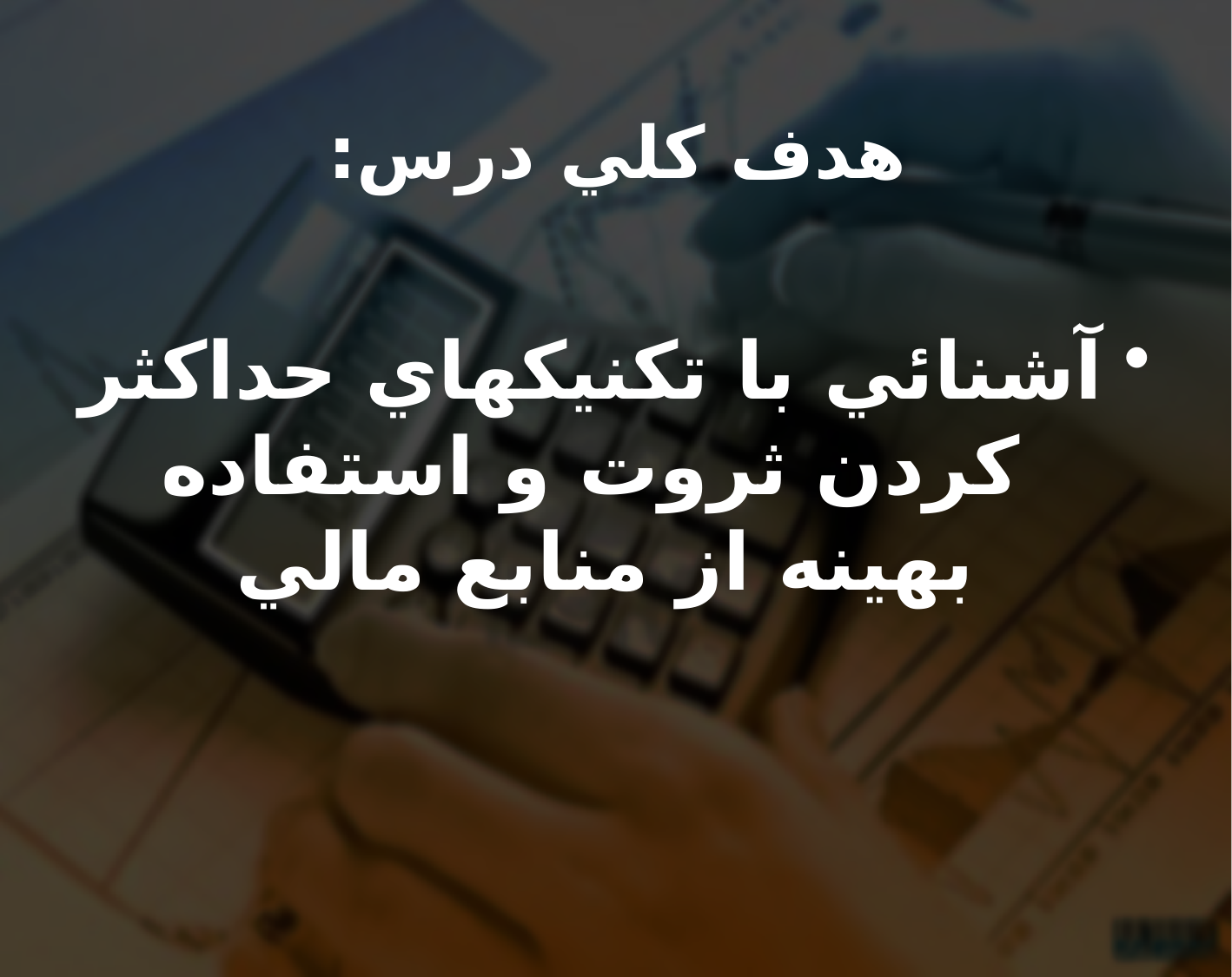

# هدف کلي درس:

آشنائي با تکنيکهاي حداکثر کردن ثروت و استفاده بهينه از منابع مالي